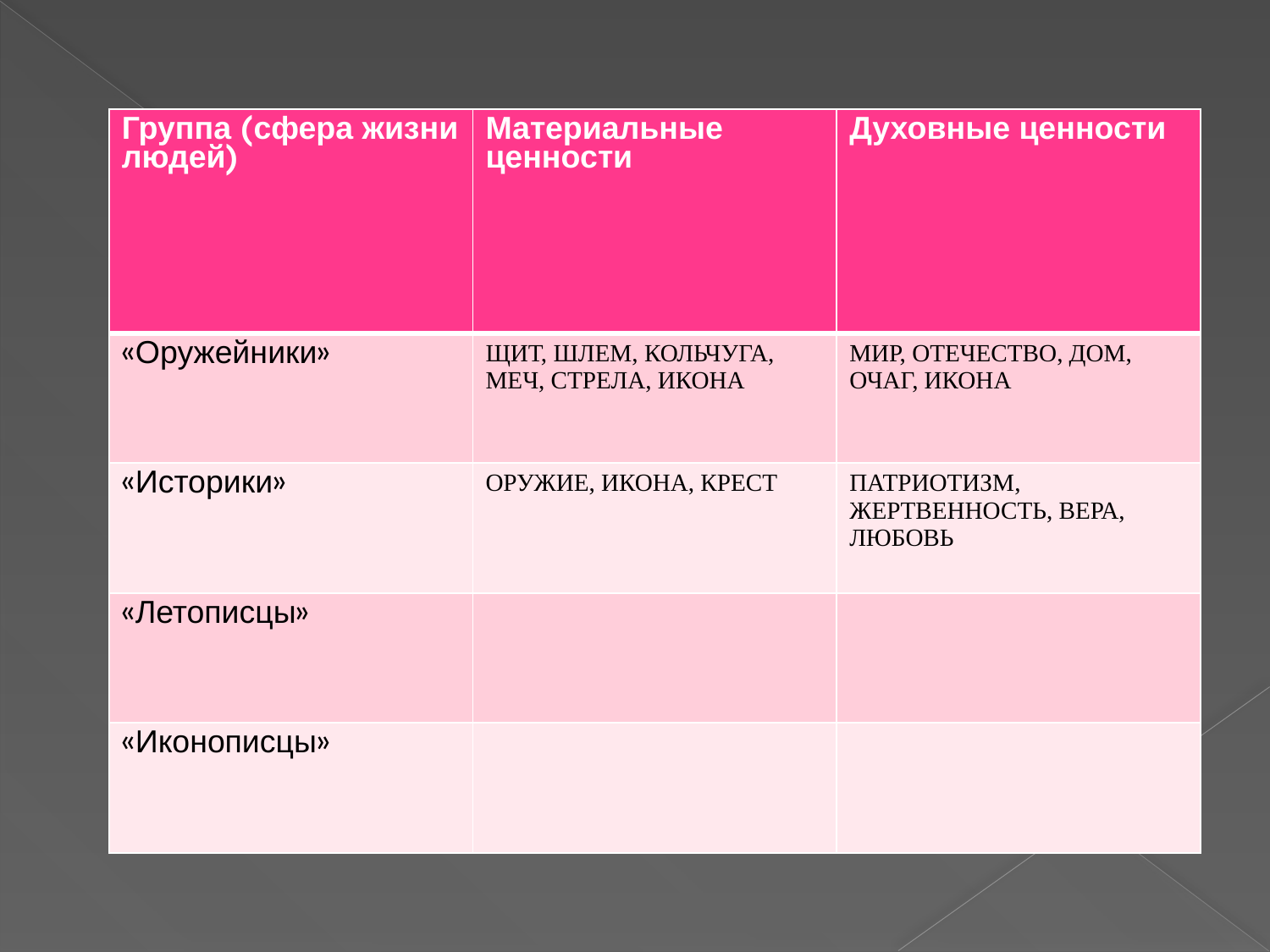

| Группа (сфера жизни людей) | Материальные ценности | Духовные ценности |
| --- | --- | --- |
| «Оружейники» | ЩИТ, ШЛЕМ, КОЛЬЧУГА, МЕЧ, СТРЕЛА, ИКОНА | МИР, ОТЕЧЕСТВО, ДОМ, ОЧАГ, ИКОНА |
| «Историки» | ОРУЖИЕ, ИКОНА, КРЕСТ | ПАТРИОТИЗМ, ЖЕРТВЕННОСТЬ, ВЕРА, ЛЮБОВЬ |
| «Летописцы» |  |  |
| «Иконописцы» |  |  |